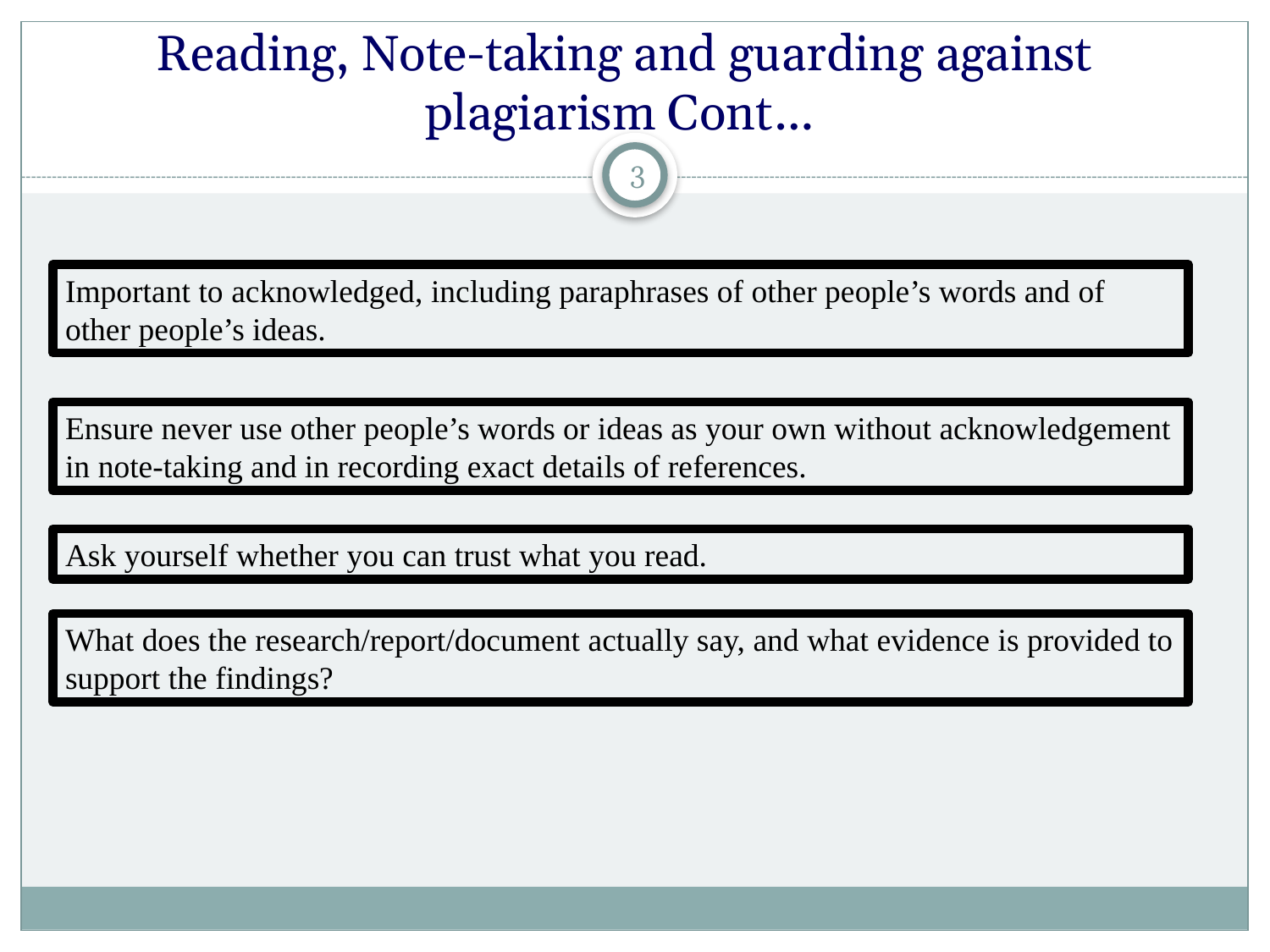

# Reading, Note-taking and guarding against plagiarism Cont…
3
Important to acknowledged, including paraphrases of other people’s words and of other people’s ideas.
Ensure never use other people’s words or ideas as your own without acknowledgement in note-taking and in recording exact details of references.
Ask yourself whether you can trust what you read.
What does the research/report/document actually say, and what evidence is provided to support the findings?